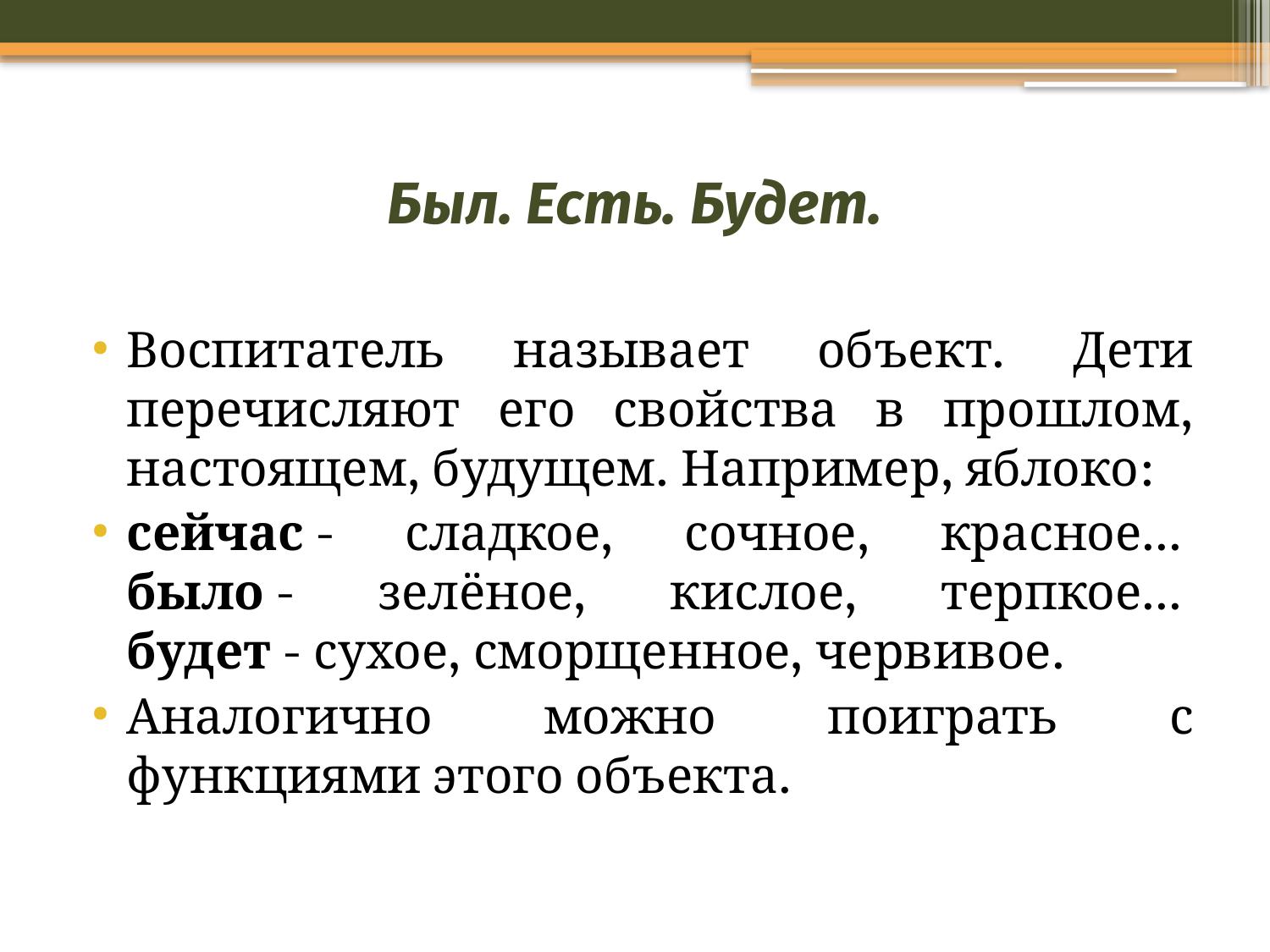

# Был. Есть. Будет.
Воспитатель называет объект. Дети перечисляют его свойства в прошлом, настоящем, будущем. Например, яблоко:
сейчас - сладкое, сочное, красное... 
было - зелёное, кислое, терпкое... 
будет - сухое, сморщенное, червивое.
Аналогично можно поиграть с функциями этого объекта.